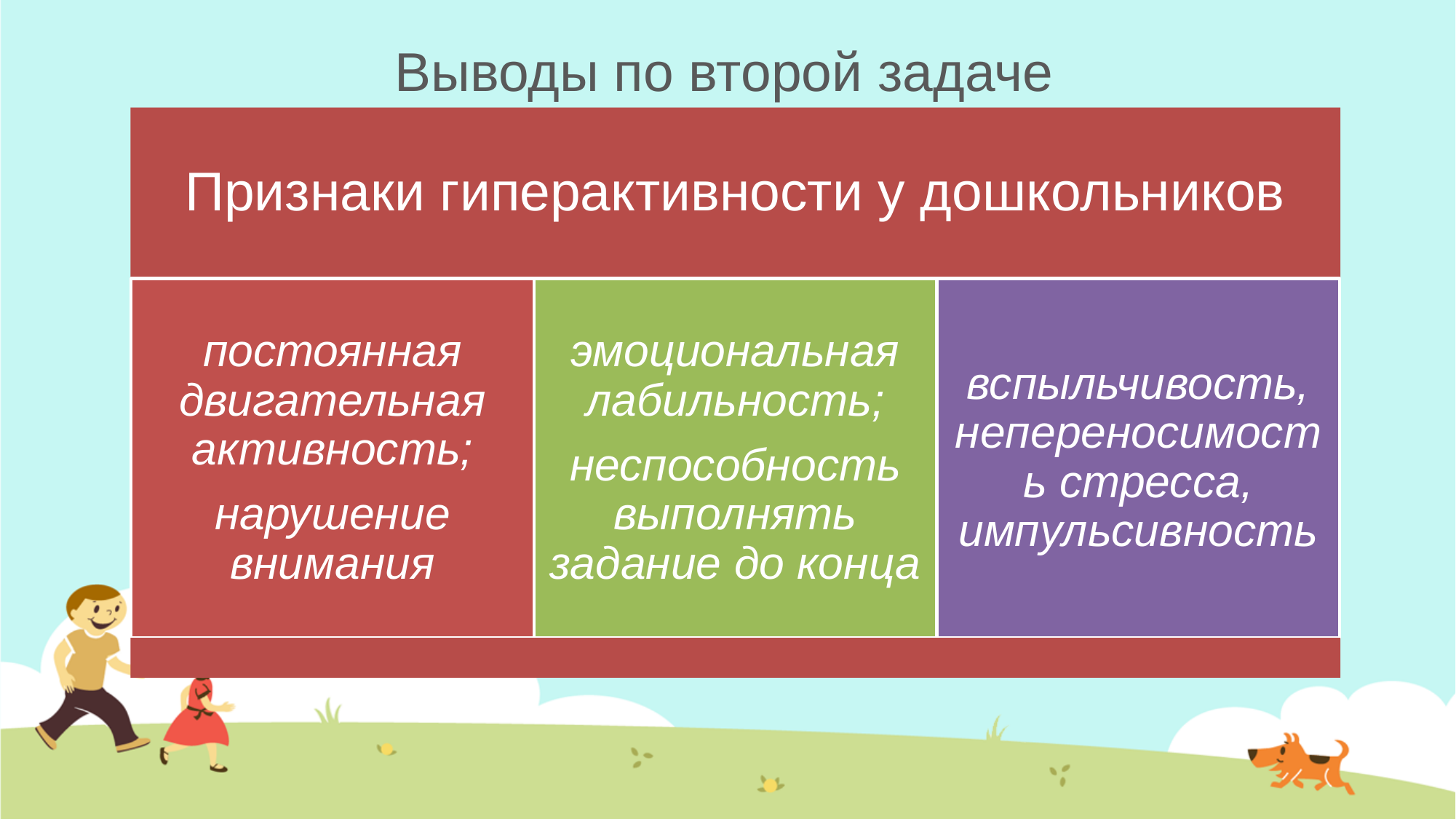

Выводы по второй задаче
Признаки гиперактивности у дошкольников
постоянная двигательная активность;
нарушение внимания
эмоциональная лабильность;
неспособность выполнять задание до конца
вспыльчивость, непереносимость стресса, импульсивность